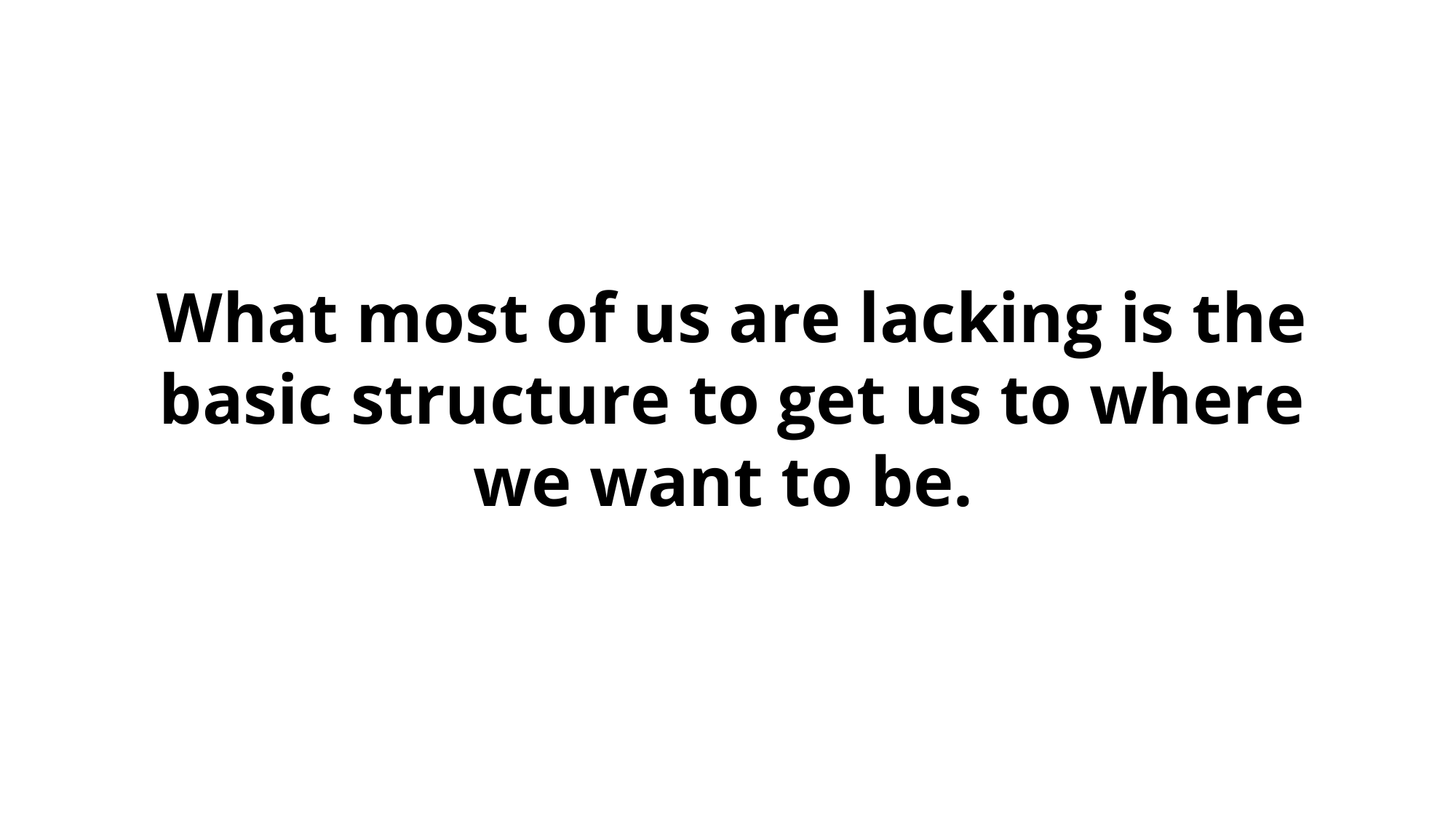

What most of us are lacking is the basic structure to get us to where we want to be.